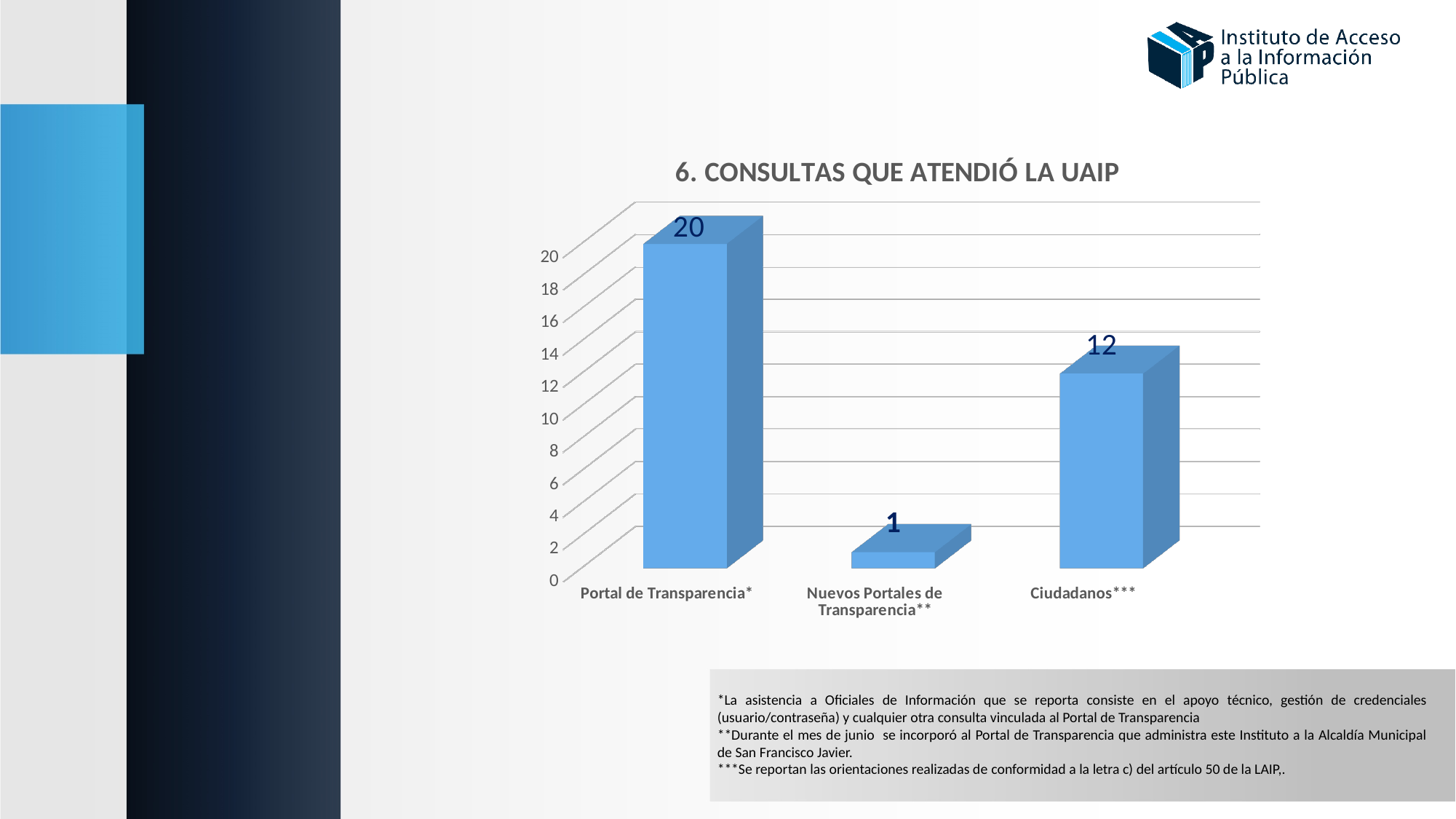

[unsupported chart]

*La asistencia a Oficiales de Información que se reporta consiste en el apoyo técnico, gestión de credenciales (usuario/contraseña) y cualquier otra consulta vinculada al Portal de Transparencia
**Durante el mes de junio  se incorporó al Portal de Transparencia que administra este Instituto a la Alcaldía Municipal de San Francisco Javier.
***Se reportan las orientaciones realizadas de conformidad a la letra c) del artículo 50 de la LAIP,.